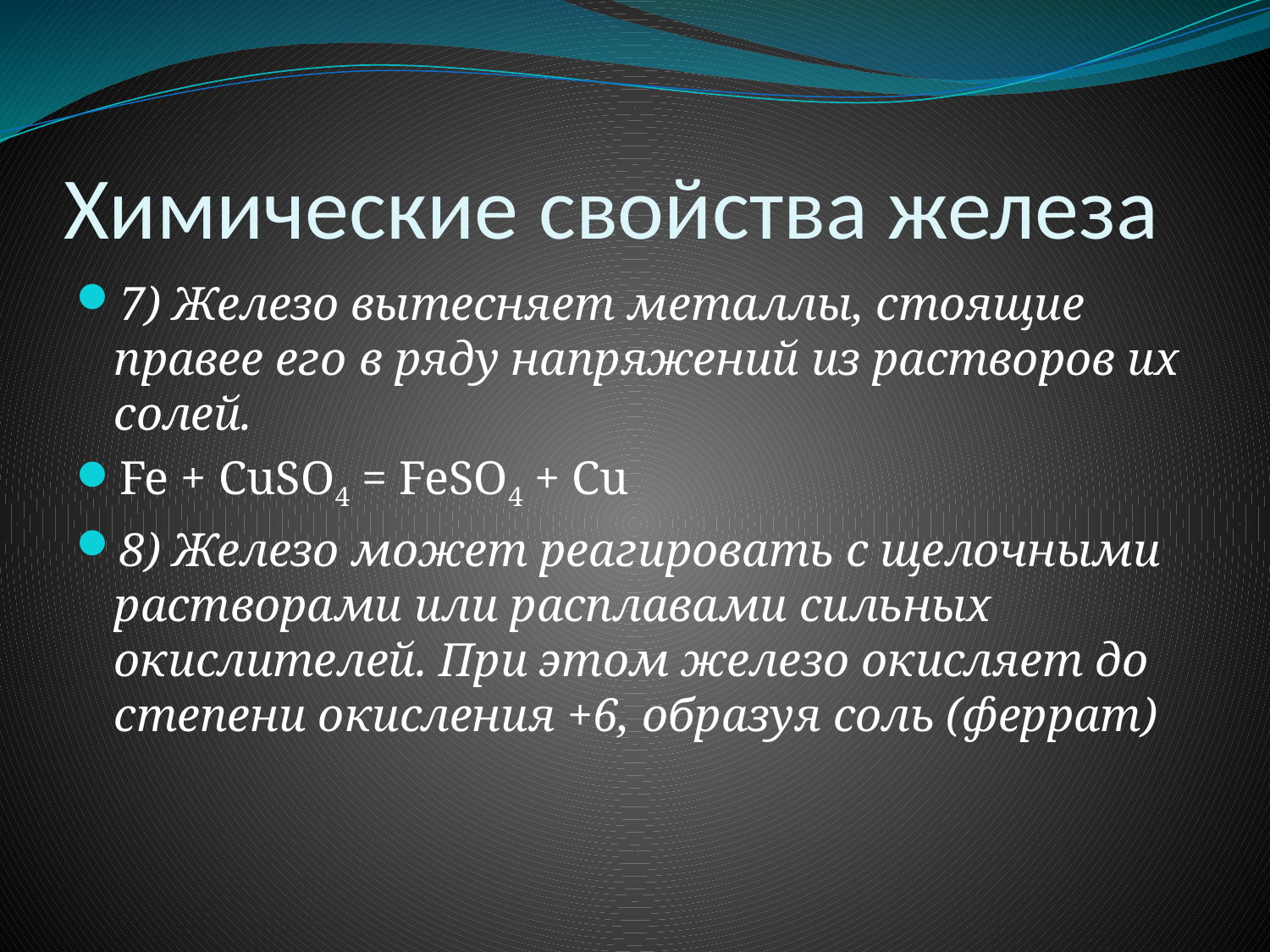

# Химические свойства железа
7) Железо вытесняет металлы, стоящие правее его в ряду напряжений из растворов их солей.
Fe + CuSO4 = FeSO4 + Cu
8) Железо может реагировать с щелочными растворами или расплавами сильных окислителей. При этом железо окисляет до степени окисления +6, образуя соль (феррат)